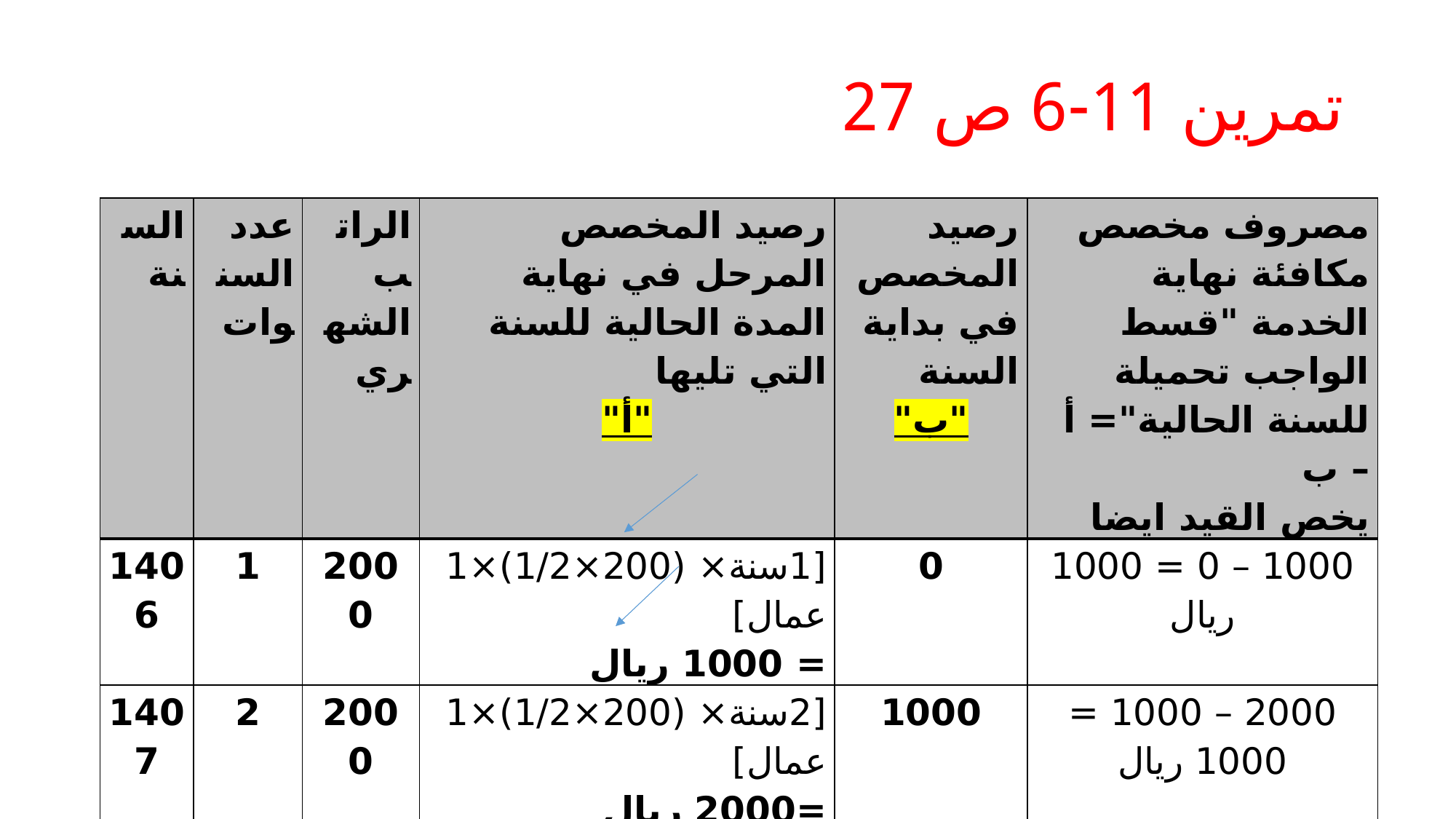

# تمرين 11-6 ص 27

| السنة | عدد السنوات | الراتب الشهري | رصيد المخصص المرحل في نهاية المدة الحالية للسنة التي تليها "أ" | رصيد المخصص في بداية السنة "ب" | مصروف مخصص مكافئة نهاية الخدمة "قسط الواجب تحميلة للسنة الحالية"= أ – ب يخص القيد ايضا |
| --- | --- | --- | --- | --- | --- |
| 1406 | 1 | 2000 | [1سنة× (200×1/2)×1 عمال] = 1000 ريال | 0 | 1000 – 0 = 1000 ريال |
| 1407 | 2 | 2000 | [2سنة× (200×1/2)×1 عمال] =2000 ريال | 1000 | 2000 – 1000 = 1000 ريال |
| 1408 | 3 | 2200 | [3سنة× (2500×1/2)×1 عمال] = 3300ريال | 2000 | 3300 – 2000 = 1300 ريال |